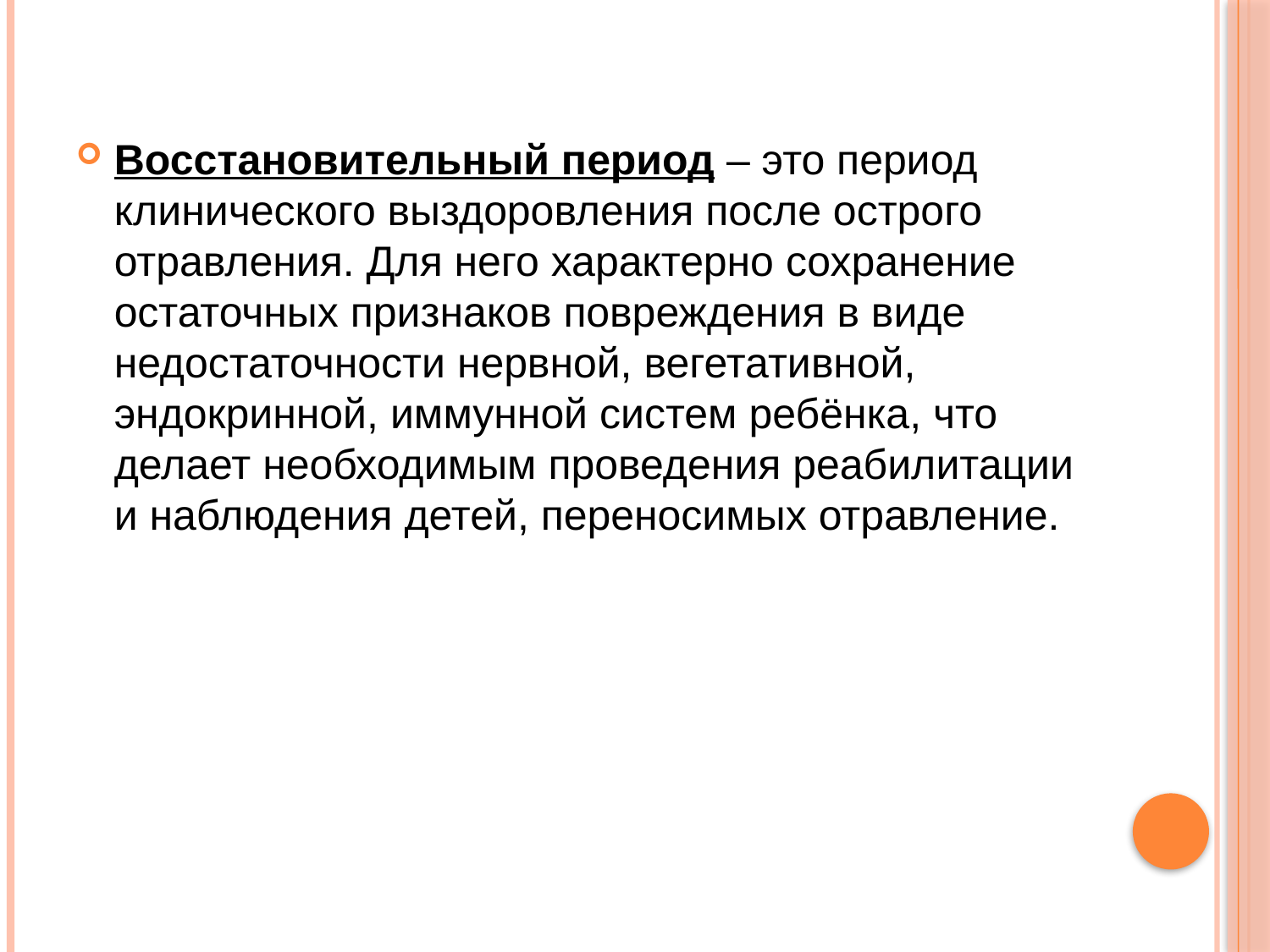

Восстановительный период – это период клинического выздоровления после острого отравления. Для него характерно сохранение остаточных признаков повреждения в виде недостаточности нервной, вегетативной, эндокринной, иммунной систем ребёнка, что делает необходимым проведения реабилитации и наблюдения детей, переносимых отравление.